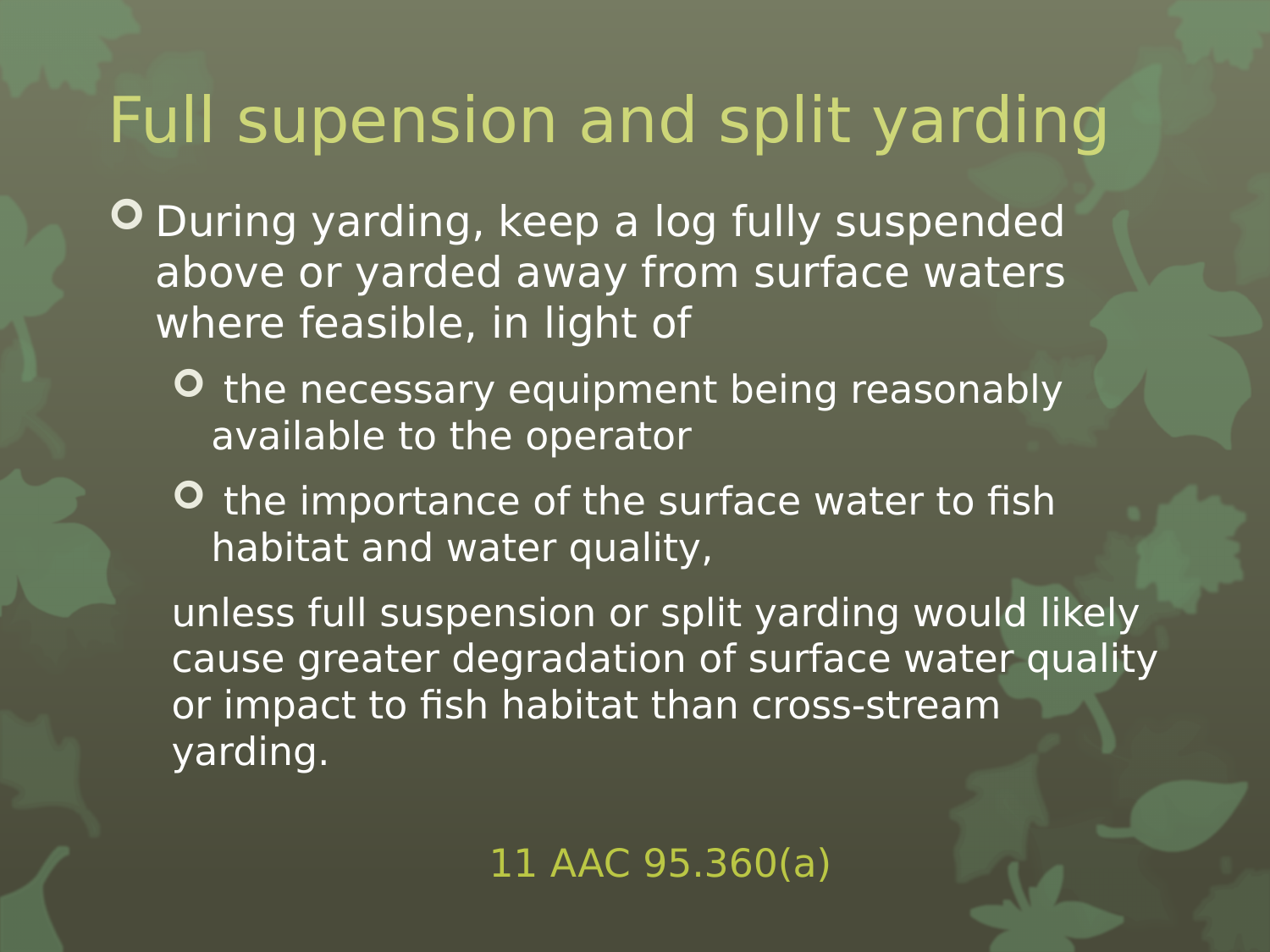

# Full supension and split yarding
During yarding, keep a log fully suspended above or yarded away from surface waters where feasible, in light of
 the necessary equipment being reasonably available to the operator
 the importance of the surface water to fish habitat and water quality,
unless full suspension or split yarding would likely cause greater degradation of surface water quality or impact to fish habitat than cross-stream yarding.
											11 AAC 95.360(a)